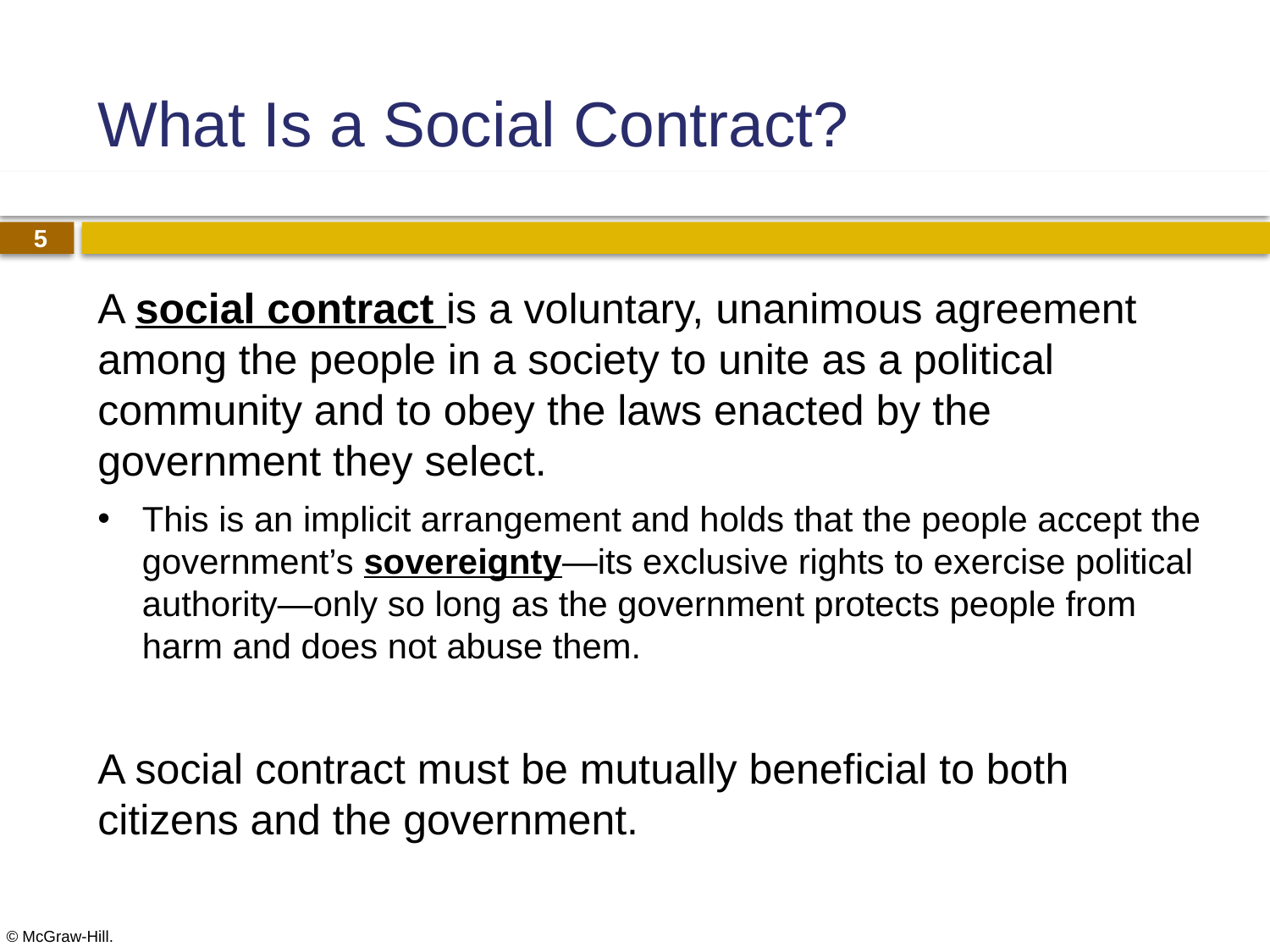

# What Is a Social Contract?
A social contract is a voluntary, unanimous agreement among the people in a society to unite as a political community and to obey the laws enacted by the government they select.
This is an implicit arrangement and holds that the people accept the government’s sovereignty—its exclusive rights to exercise political authority—only so long as the government protects people from harm and does not abuse them.

A social contract must be mutually beneficial to both citizens and the government.